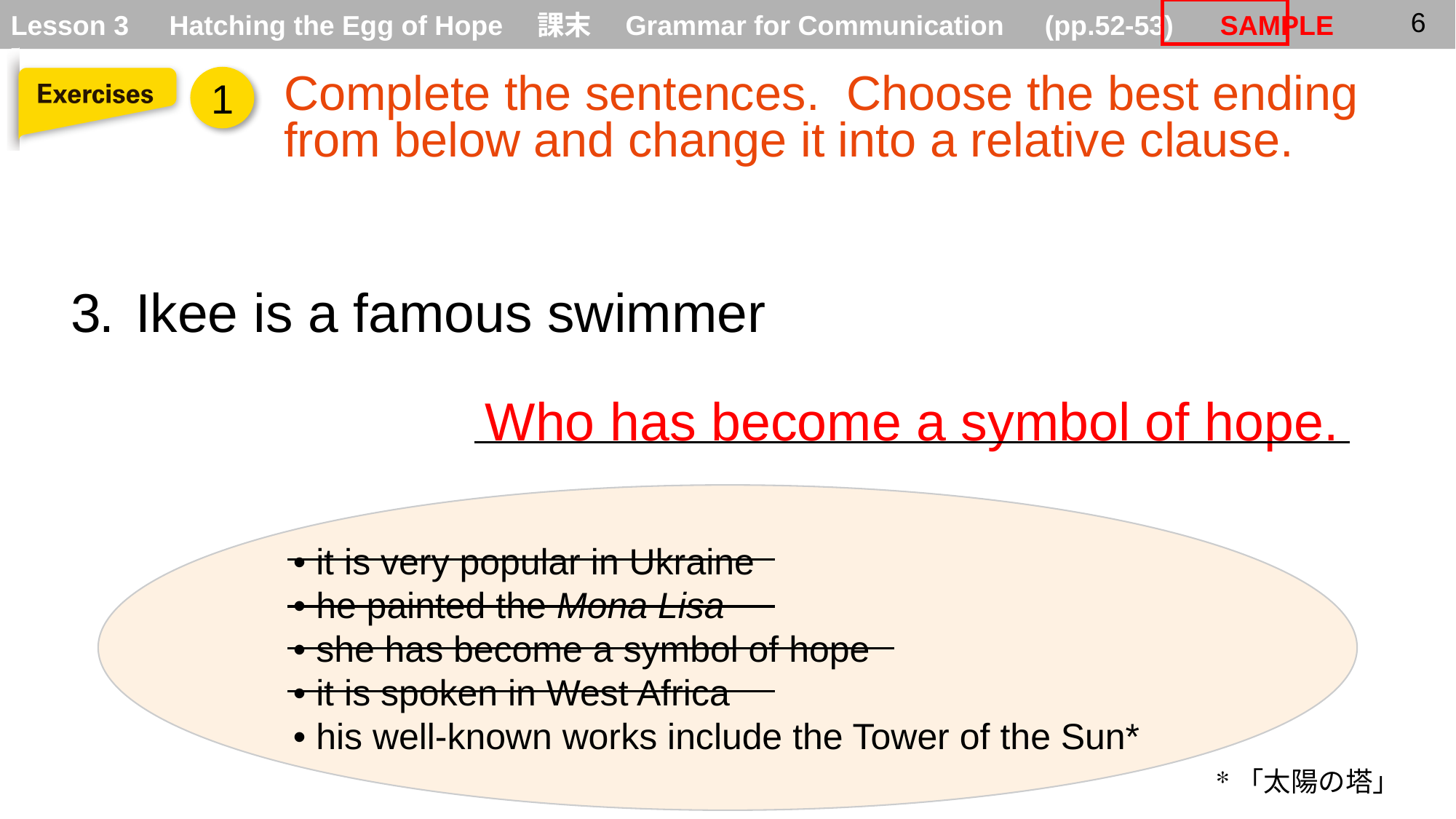

Complete the sentences.  Choose the best ending from below and change it into a relative clause.
1
3.
Ikee is a famous swimmer
Who has become a symbol of hope.